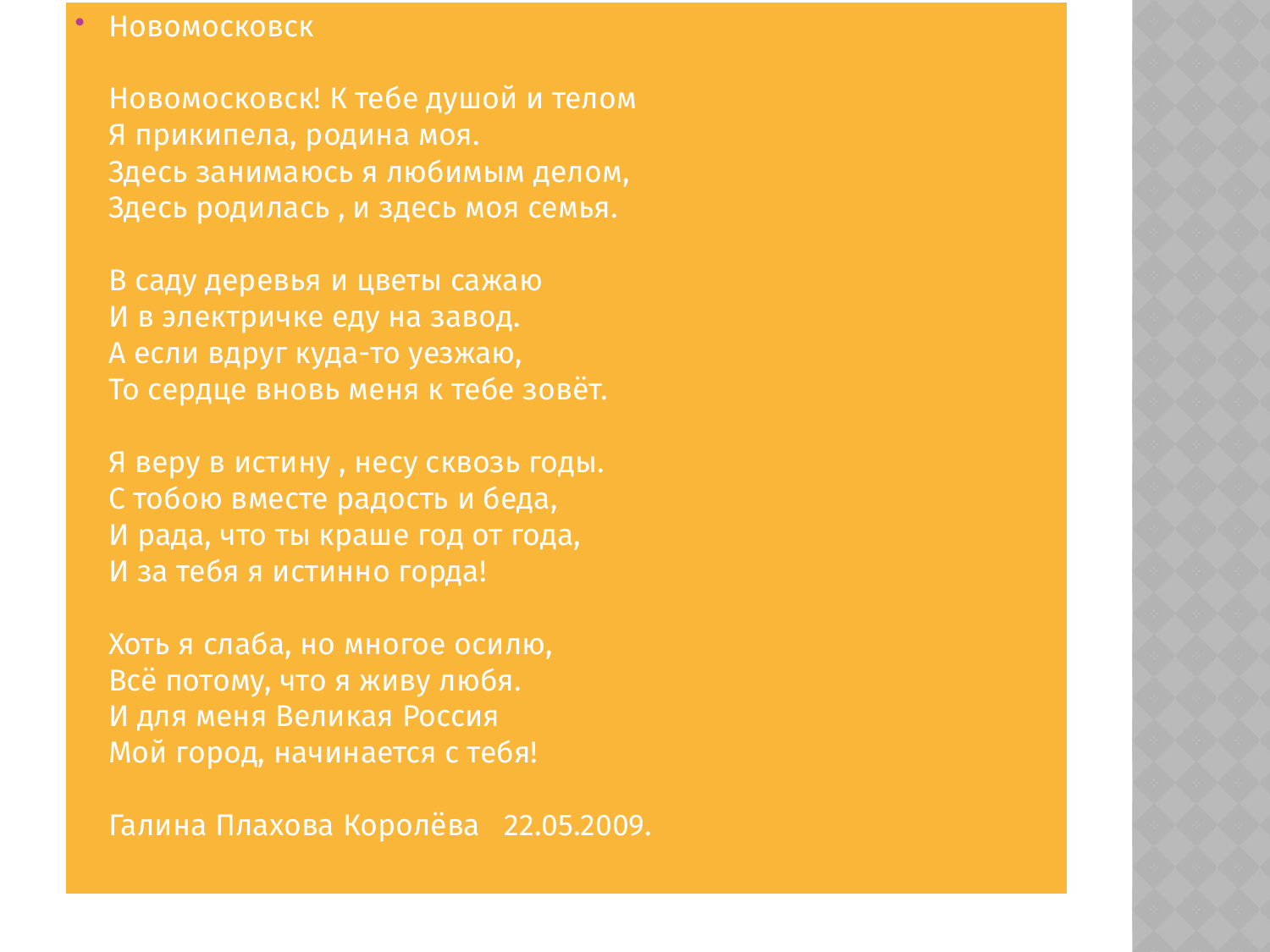

Новомосковск
Новомосковск! К тебе душой и телом
Я прикипела, родина моя.
Здесь занимаюсь я любимым делом,
Здесь родилась , и здесь моя семья.
В саду деревья и цветы сажаю
И в электричке еду на завод.
А если вдруг куда-то уезжаю,
То сердце вновь меня к тебе зовёт.
Я веру в истину , несу сквозь годы.
С тобою вместе радость и беда,
И рада, что ты краше год от года,
И за тебя я истинно горда!
Хоть я слаба, но многое осилю,
Всё потому, что я живу любя.
И для меня Великая Россия
Мой город, начинается с тебя!
Галина Плахова Королёва   22.05.2009.
#